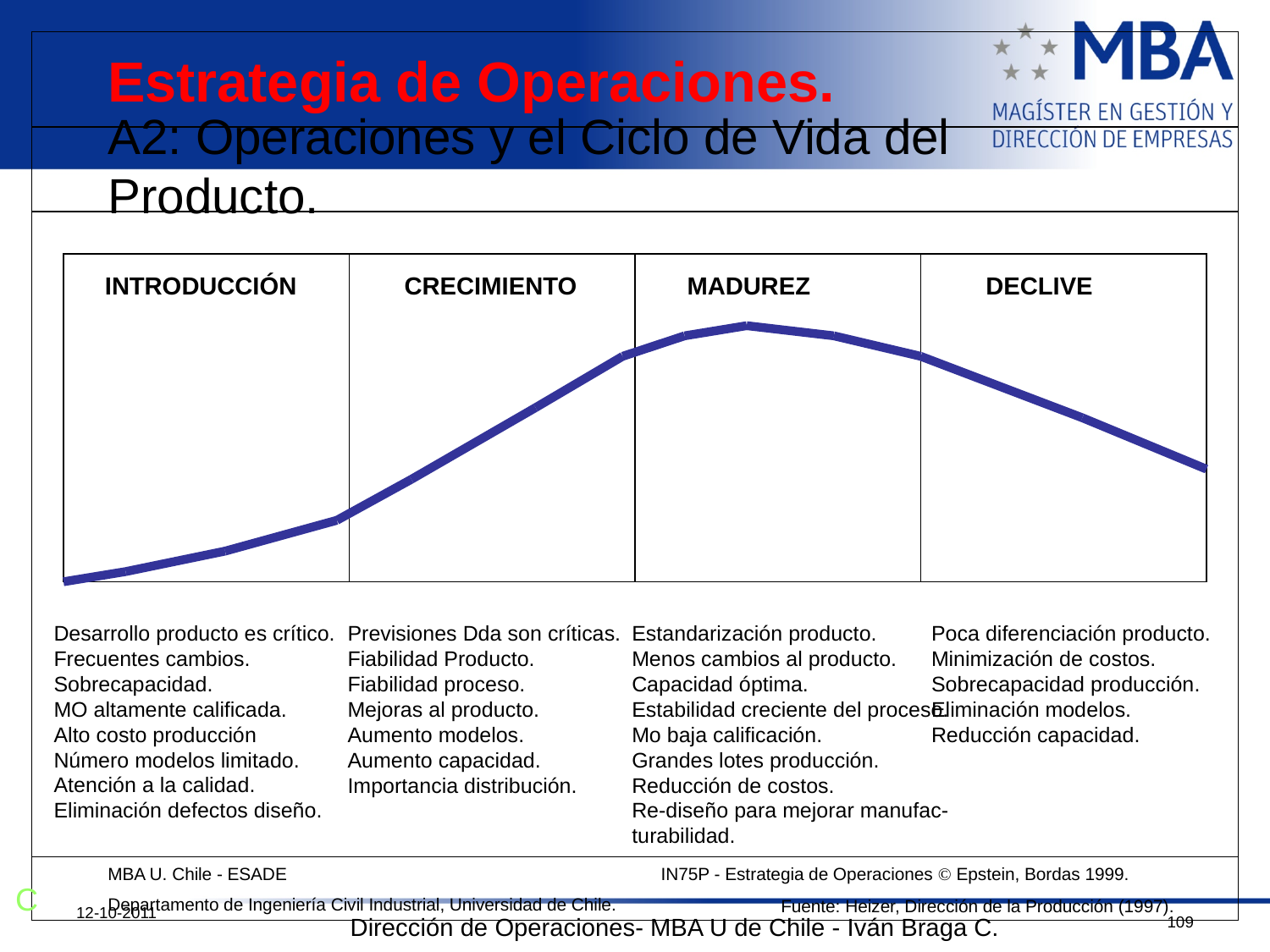

Estrategia de Operaciones.

# A2: Operaciones y el Ciclo de Vida del Producto.

INTRODUCCIÓN
CRECIMIENTO
MADUREZ
DECLIVE

Desarrollo producto es crítico.
Frecuentes cambios.
Sobrecapacidad.
MO altamente calificada.
Alto costo producción
Número modelos limitado.
Atención a la calidad.
Eliminación defectos diseño.
Previsiones Dda son críticas.
Fiabilidad Producto.
Fiabilidad proceso.
Mejoras al producto.
Aumento modelos.
Aumento capacidad.
Importancia distribución.
Estandarización producto.
Menos cambios al producto.
Capacidad óptima.
Estabilidad creciente del proceso.
Mo baja calificación.
Grandes lotes producción.
Reducción de costos.
Re-diseño para mejorar manufac-
turabilidad.
Poca diferenciación producto.
Minimización de costos.
Sobrecapacidad producción.
Eliminación modelos.
Reducción capacidad.

MBA U. Chile - ESADE
Departamento de Ingeniería Civil Industrial, Universidad de Chile.
IN75P - Estrategia de Operaciones © Epstein, Bordas 1999.
C
Fuente: Heizer, Dirección de la Producción (1997).
12-10-2011

109